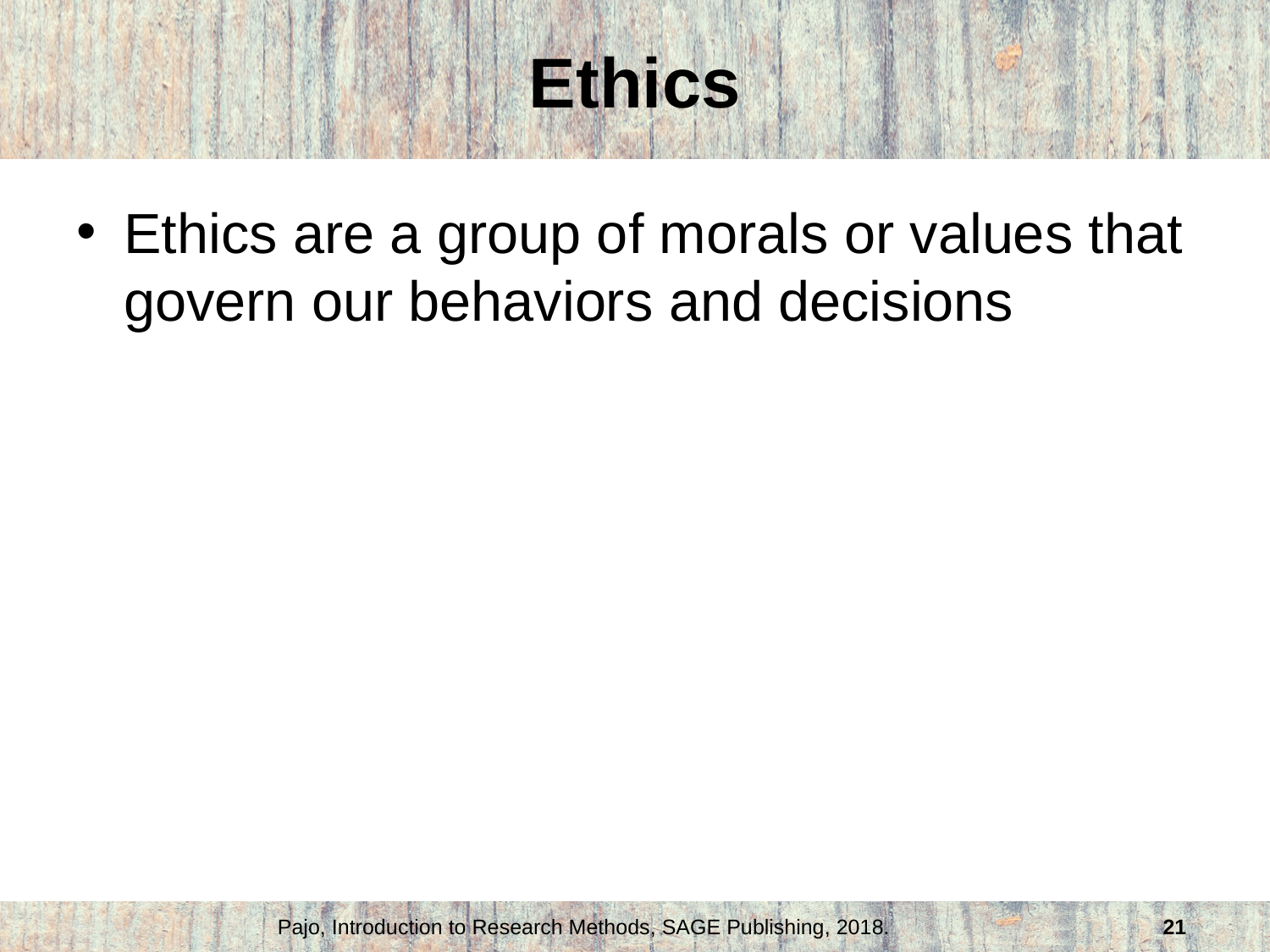

# Ethics
Ethics are a group of morals or values that govern our behaviors and decisions
Pajo, Introduction to Research Methods, SAGE Publishing, 2018.
21